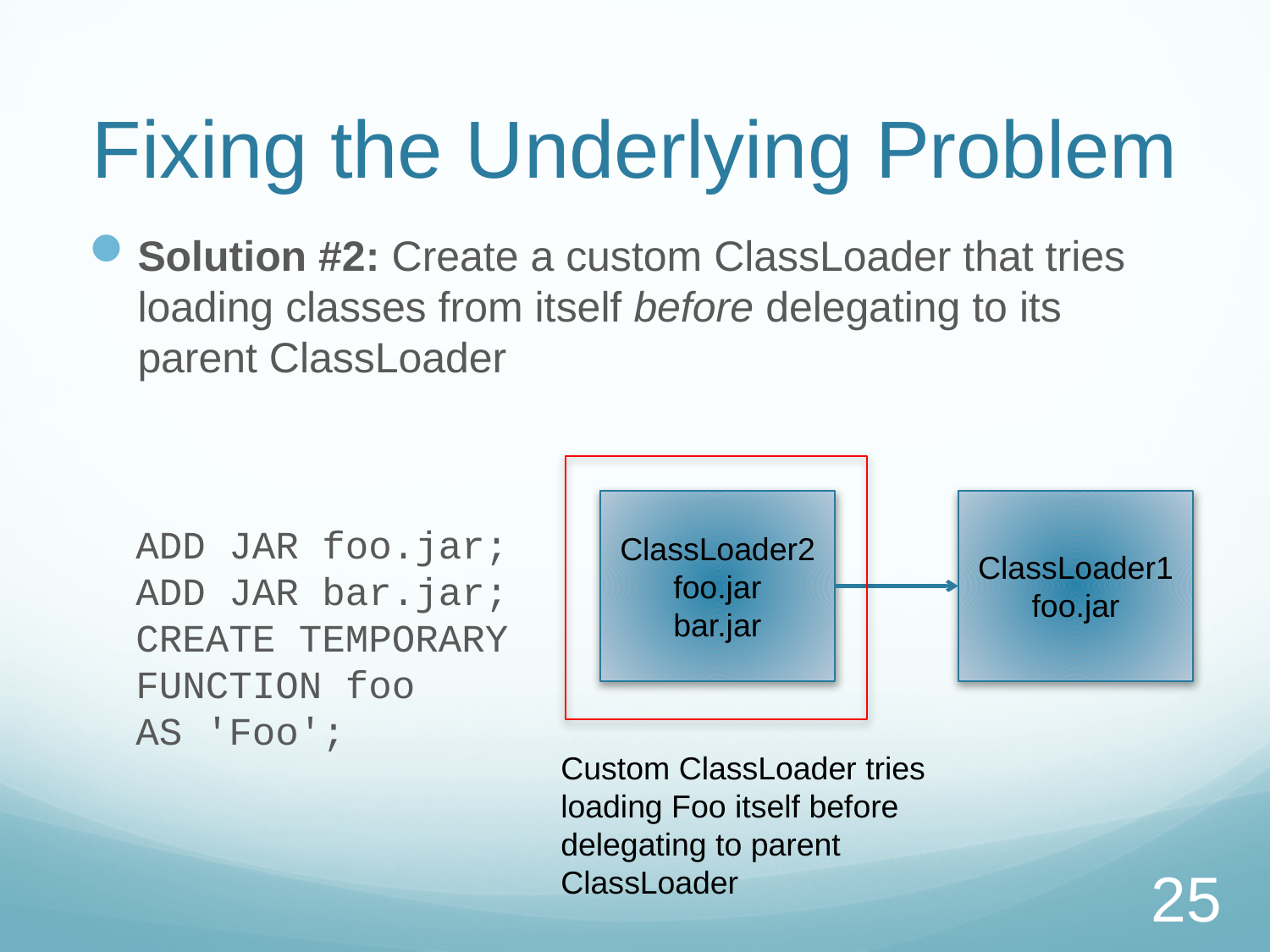

# Fixing the Underlying Problem
Solution #2: Create a custom ClassLoader that tries loading classes from itself before delegating to its parent ClassLoader

ADD JAR foo.jar;
ADD JAR bar.jar;
CREATE TEMPORARY
FUNCTION foo
AS 'Foo';

ClassLoader2
foo.jar
bar.jar
ClassLoader1
foo.jar
Custom ClassLoader tries loading Foo itself before delegating to parent ClassLoader
25